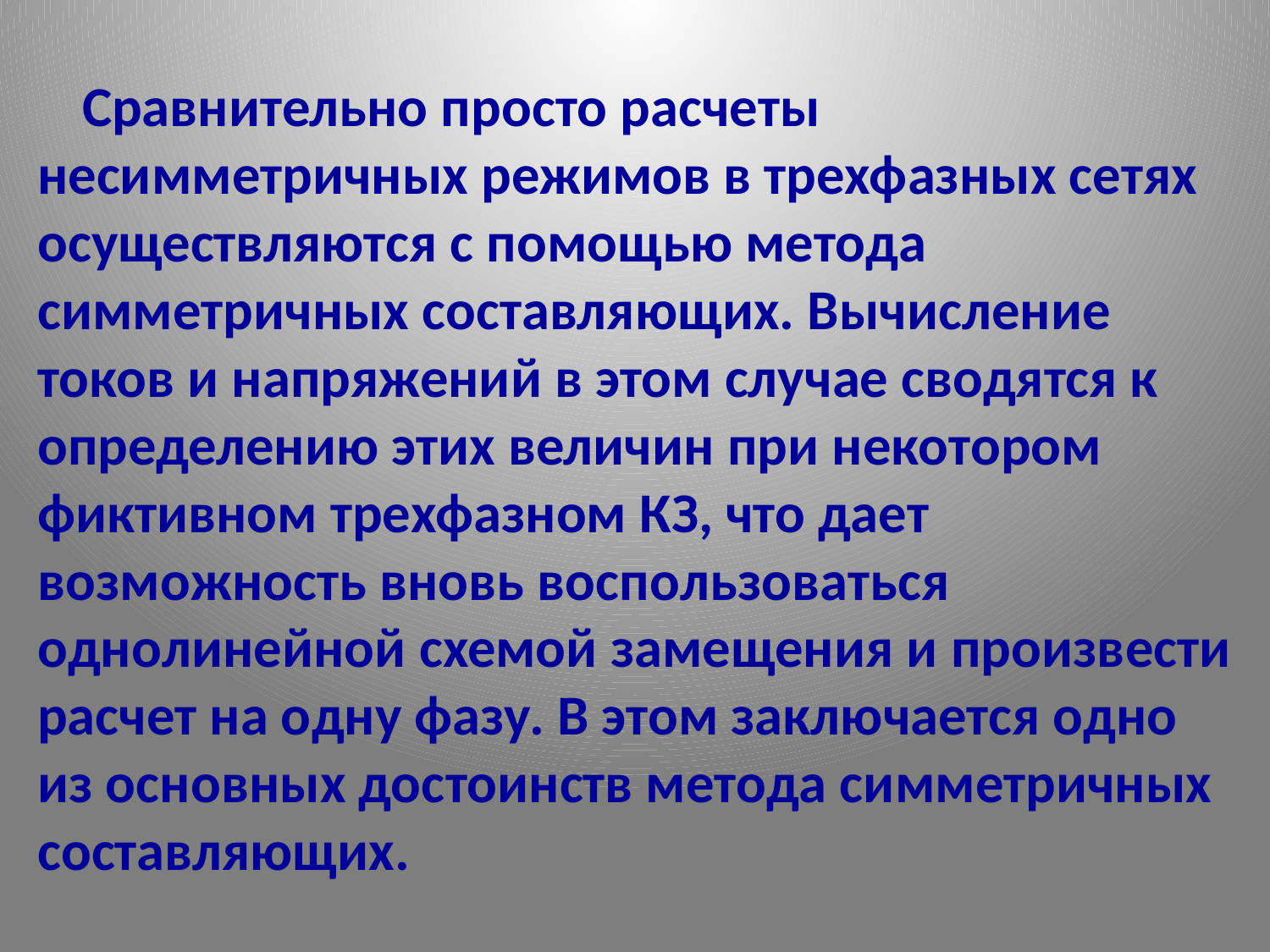

Сравнительно просто расчеты несимметричных режимов в трехфазных сетях осуществляются с помощью метода симметричных составляющих. Вычисление токов и напряжений в этом случае сводятся к определению этих величин при некотором фиктивном трехфазном КЗ, что дает возможность вновь воспользоваться однолинейной схемой замещения и произвести расчет на одну фазу. В этом заключается одно из основных достоинств метода симметричных составляющих.